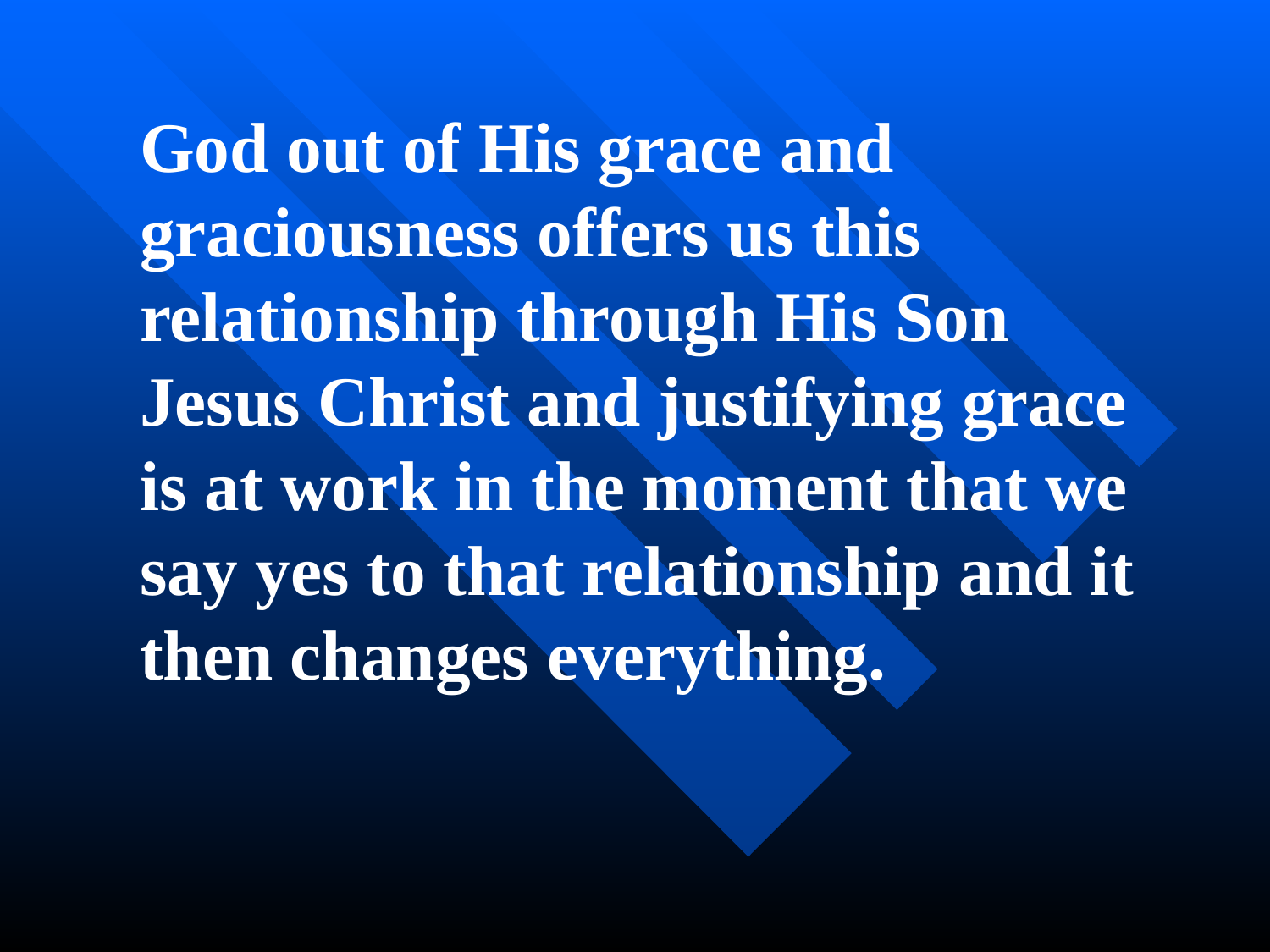

God out of His grace and graciousness offers us this relationship through His Son Jesus Christ and justifying grace is at work in the moment that we say yes to that relationship and it then changes everything.